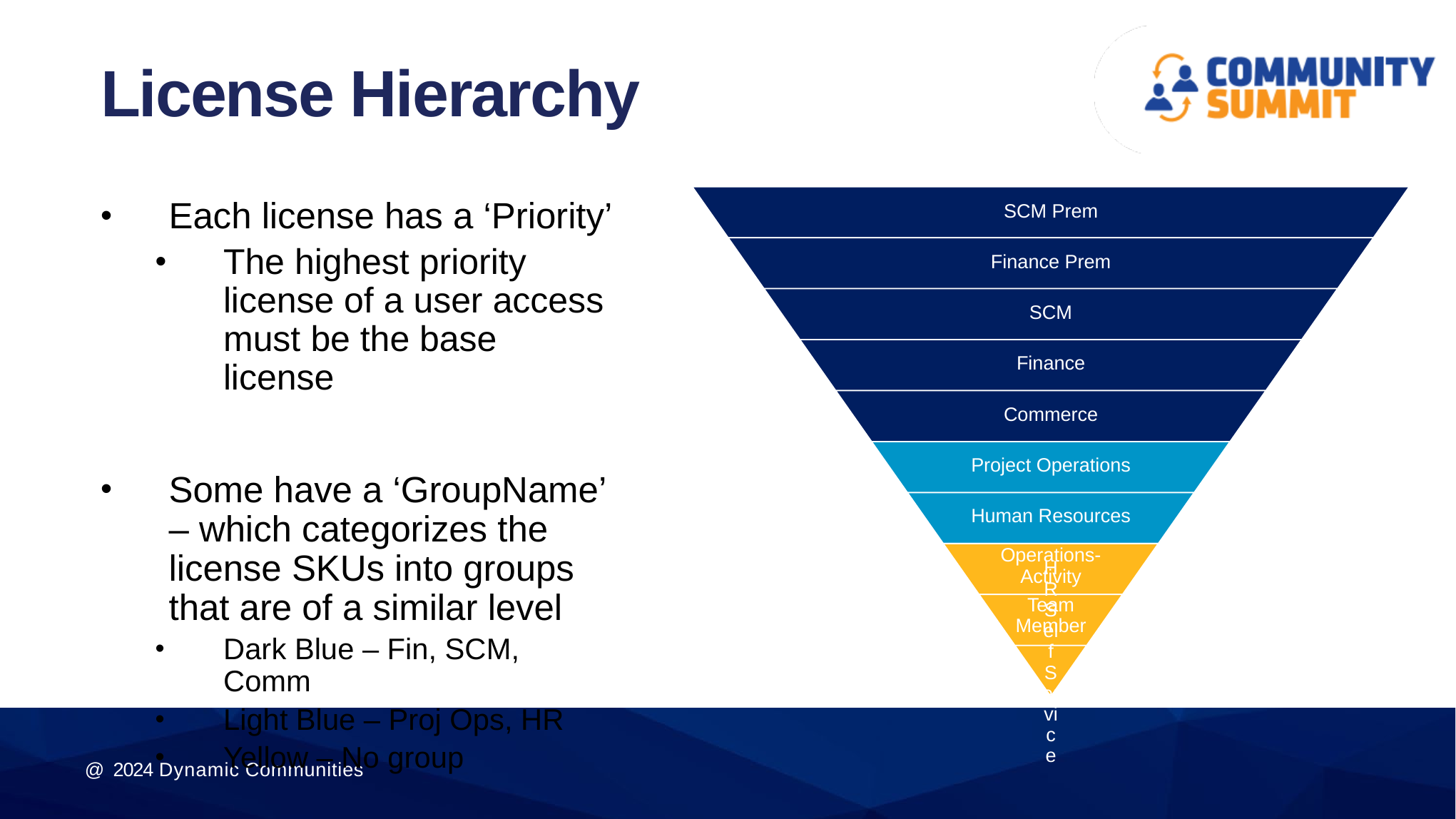

# License Hierarchy
Each license has a ‘Priority’
The highest priority license of a user access must be the base license

Some have a ‘GroupName’ – which categorizes the license SKUs into groups that are of a similar level
Dark Blue – Fin, SCM, Comm
Light Blue – Proj Ops, HR
Yellow – No group
SCM Prem
Finance Prem
SCM
Finance
Commerce
Project Operations
Human Resources
Operations- Activity
Team Member
HR Self Service